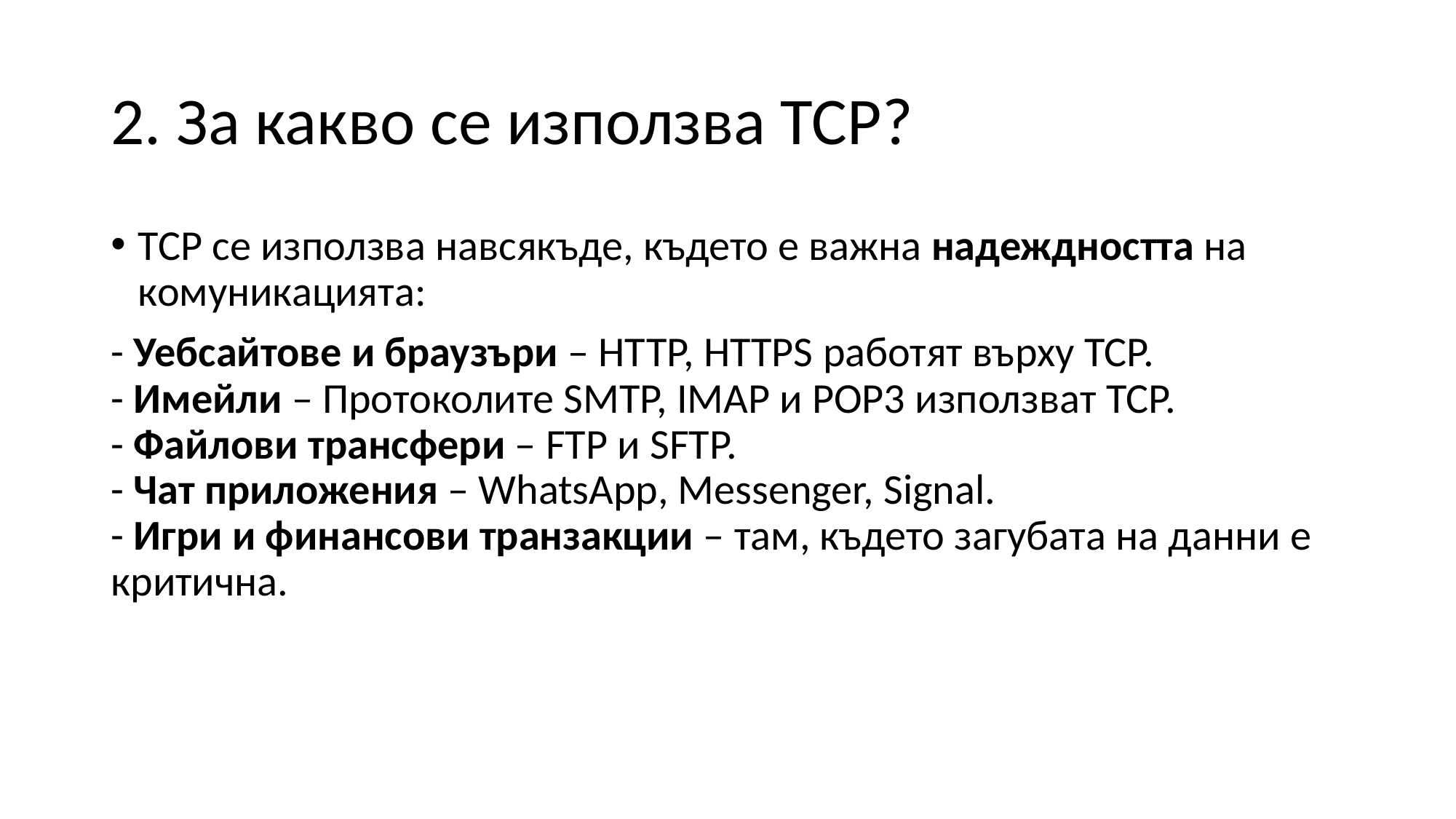

# 2. За какво се използва TCP?
TCP се използва навсякъде, където е важна надеждността на комуникацията:
- Уебсайтове и браузъри – HTTP, HTTPS работят върху TCP.
- Имейли – Протоколите SMTP, IMAP и POP3 използват TCP.
- Файлови трансфери – FTP и SFTP.
- Чат приложения – WhatsApp, Messenger, Signal.
- Игри и финансови транзакции – там, където загубата на данни е критична.